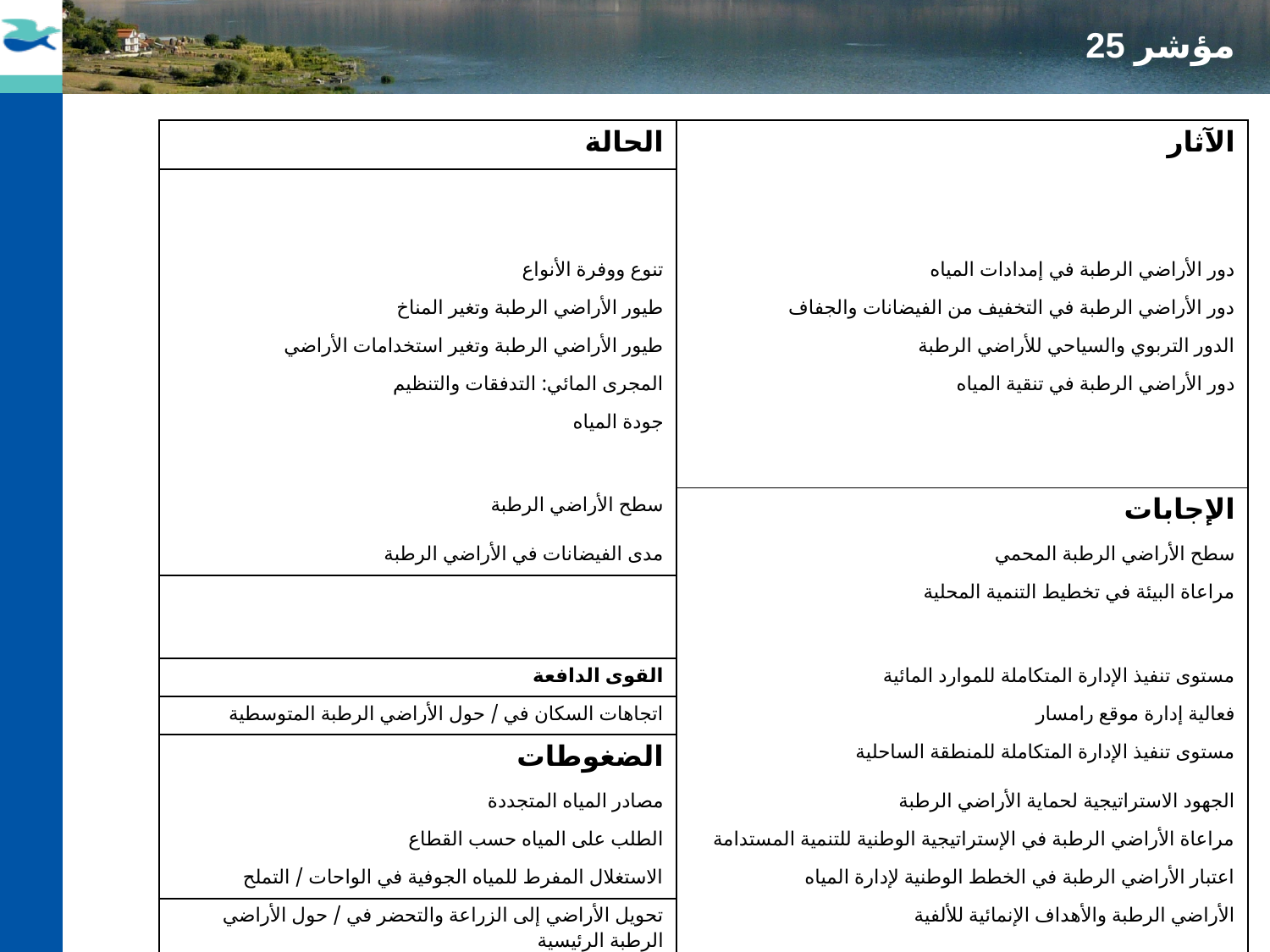

25 مؤشر
| الحالة | الآثار |
| --- | --- |
|  |  |
| تنوع ووفرة الأنواع | دور الأراضي الرطبة في إمدادات المياه |
| طيور الأراضي الرطبة وتغير المناخ | دور الأراضي الرطبة في التخفيف من الفيضانات والجفاف |
| طيور الأراضي الرطبة وتغير استخدامات الأراضي | الدور التربوي والسياحي للأراضي الرطبة |
| المجرى المائي: التدفقات والتنظيم | دور الأراضي الرطبة في تنقية المياه |
| جودة المياه |  |
| سطح الأراضي الرطبة | الإجابات |
| مدى الفيضانات في الأراضي الرطبة | سطح الأراضي الرطبة المحمي |
|  | مراعاة البيئة في تخطيط التنمية المحلية |
| القوى الدافعة | مستوى تنفيذ الإدارة المتكاملة للموارد المائية |
| اتجاهات السكان في / حول الأراضي الرطبة المتوسطية | فعالية إدارة موقع رامسار |
| الضغوطات | مستوى تنفيذ الإدارة المتكاملة للمنطقة الساحلية |
| مصادر المياه المتجددة | الجهود الاستراتيجية لحماية الأراضي الرطبة |
| الطلب على المياه حسب القطاع | مراعاة الأراضي الرطبة في الإستراتيجية الوطنية للتنمية المستدامة |
| الاستغلال المفرط للمياه الجوفية في الواحات / التملح | اعتبار الأراضي الرطبة في الخطط الوطنية لإدارة المياه |
| تحويل الأراضي إلى الزراعة والتحضر في / حول الأراضي الرطبة الرئيسية | الأراضي الرطبة والأهداف الإنمائية للألفية |
|  |  |